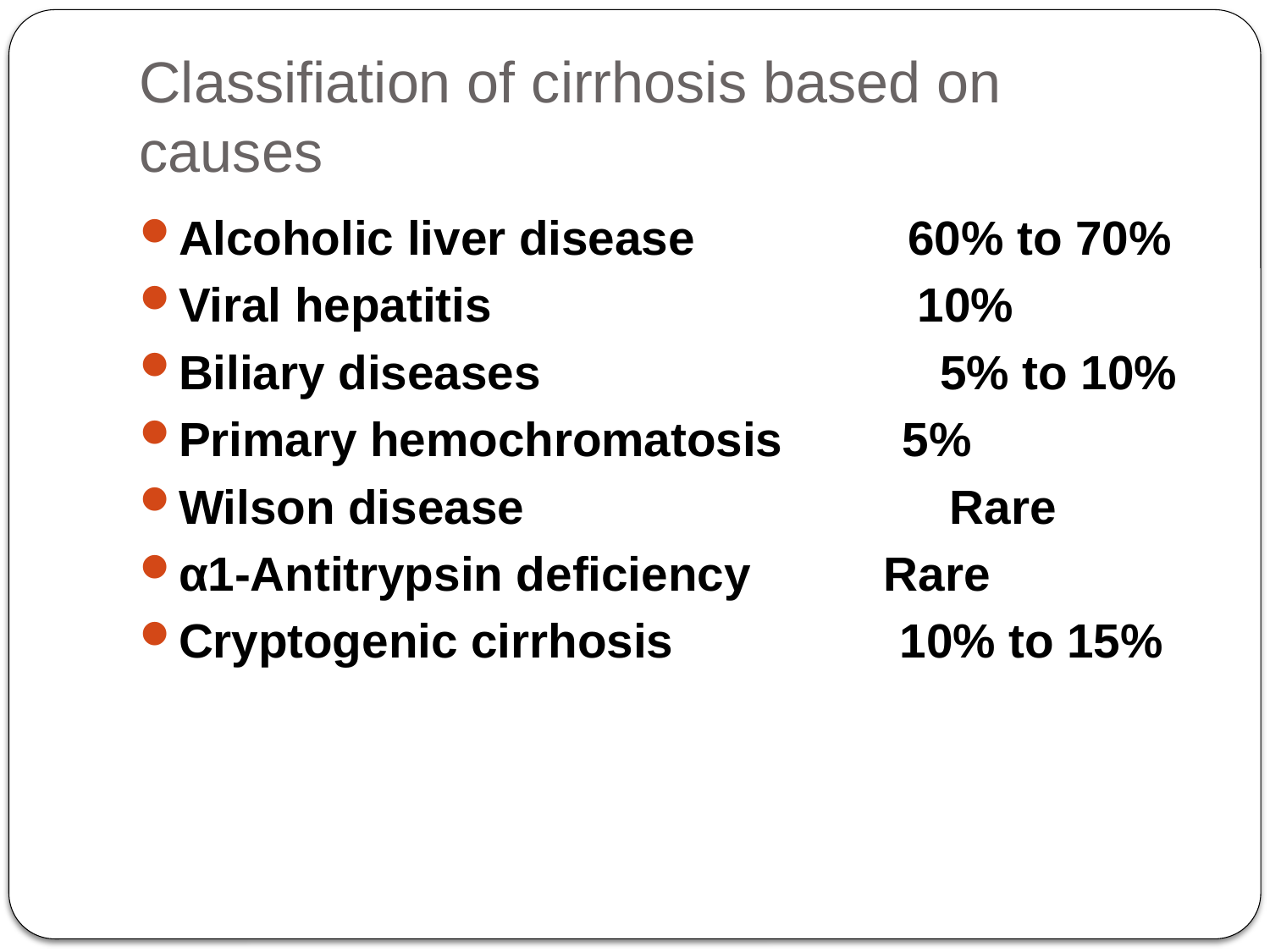

# Classifiation of cirrhosis based on  causes
Alcoholic liver disease                60% to 70%
Viral hepatitis                                10%
Biliary diseases                              5% to 10%
Primary hemochromatosis         5%
Wilson disease                                Rare
α1-Antitrypsin deficiency          Rare
Cryptogenic cirrhosis                 10% to 15%